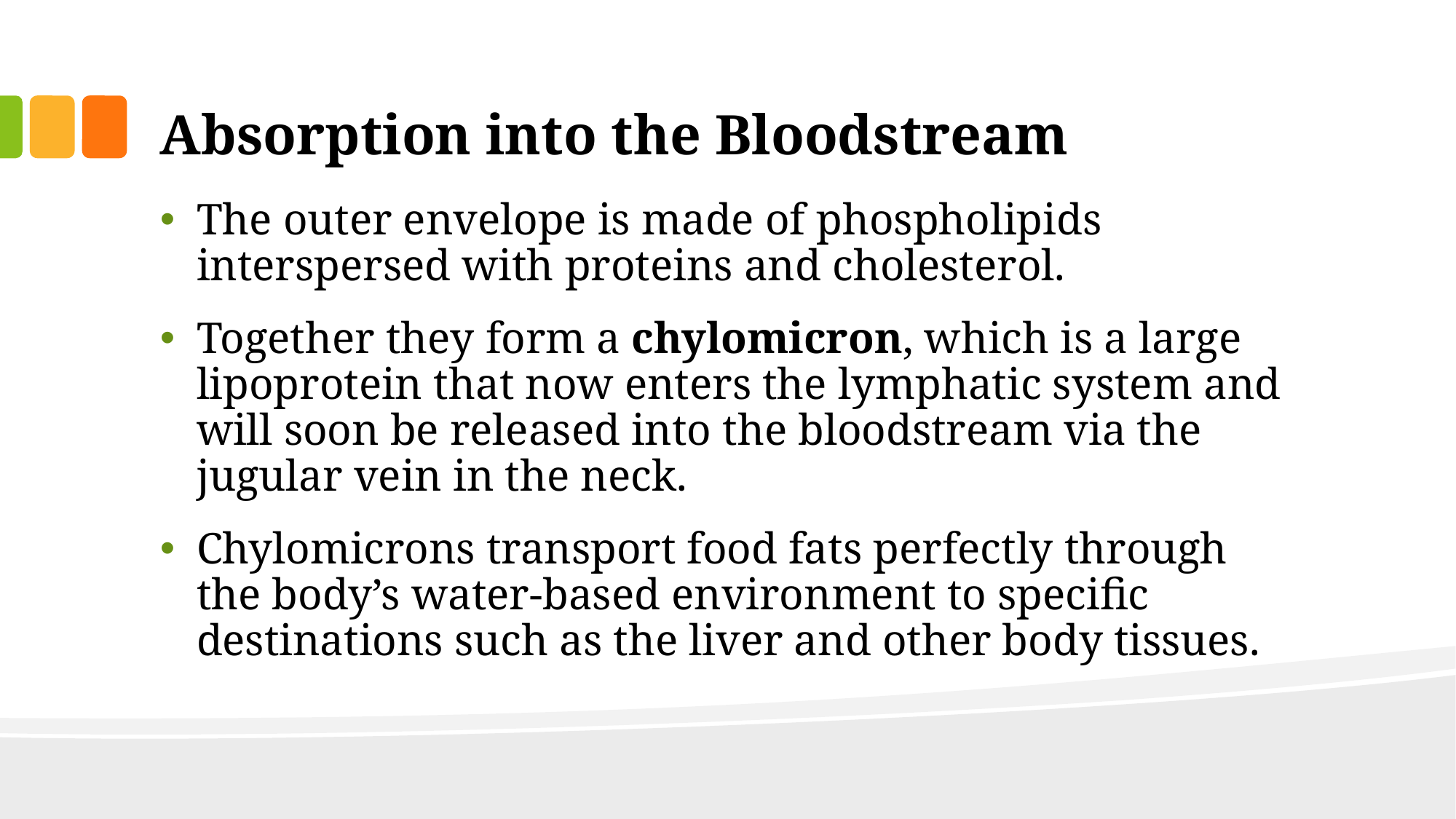

# Absorption into the Bloodstream
The outer envelope is made of phospholipids interspersed with proteins and cholesterol.
Together they form a chylomicron, which is a large lipoprotein that now enters the lymphatic system and will soon be released into the bloodstream via the jugular vein in the neck.
Chylomicrons transport food fats perfectly through the body’s water-based environment to specific destinations such as the liver and other body tissues.